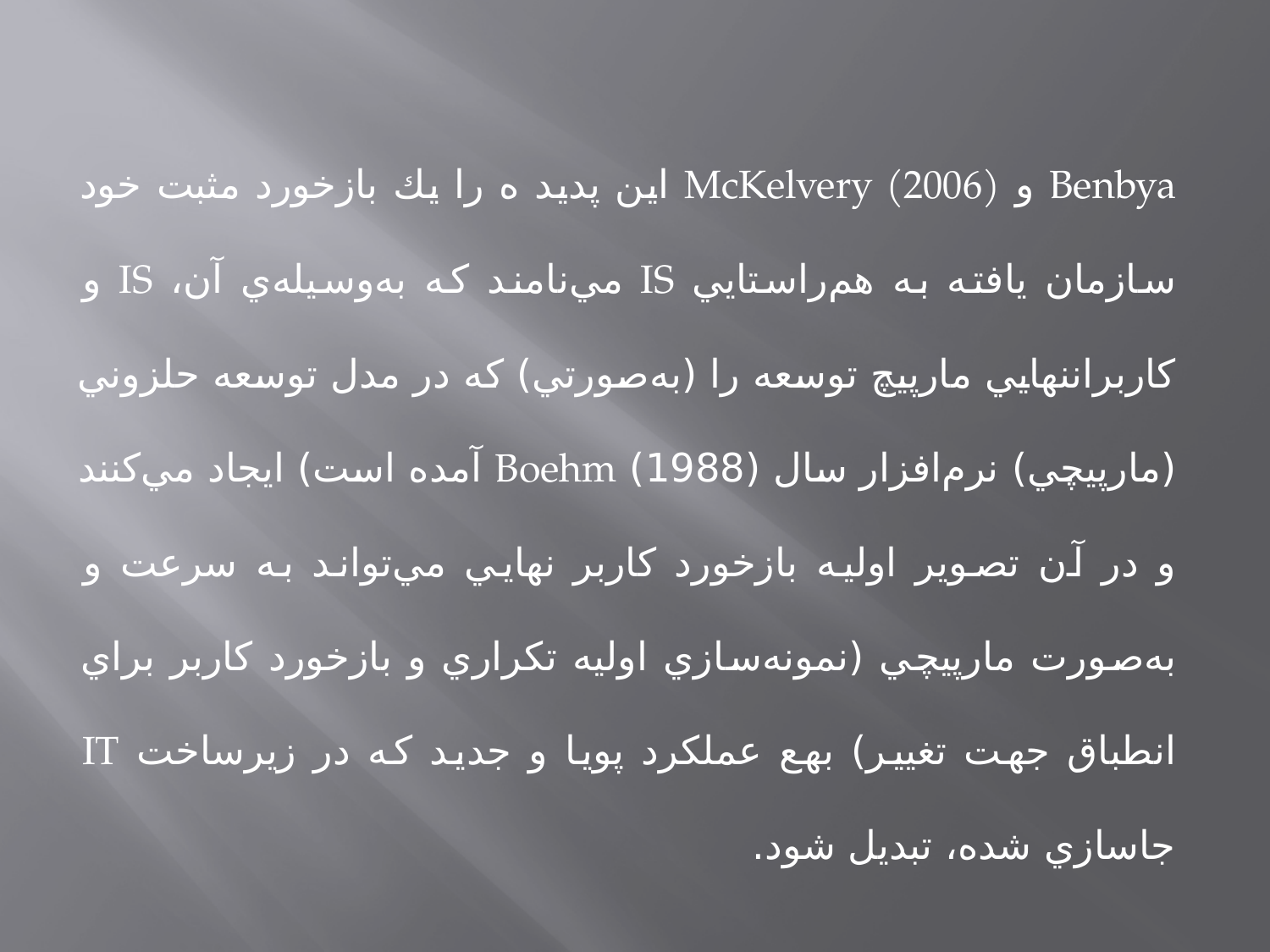

Benbya و McKelvery (2006) اين پديد ه را يك بازخورد مثبت خود سازمان يافته به هم‌راستايي IS مي‌نامند كه به‌وسيله‌ي آن، IS و كاربراننهايي مارپيچ توسعه را (به‌صورتي) كه در مدل توسعه حلزوني (مارپيچي) نرم‌افزار سال (1988) Boehm آمده است) ايجاد مي‌كنند و در آن تصوير اوليه بازخورد كاربر نهايي مي‌تواند به سرعت و به‌صورت مارپيچي (نمونه‌سازي اوليه تكراري و بازخورد كاربر براي انطباق جهت تغيير) بهع عملكرد پويا و جديد كه در زيرساخت IT جاسازي شده، تبديل شود.